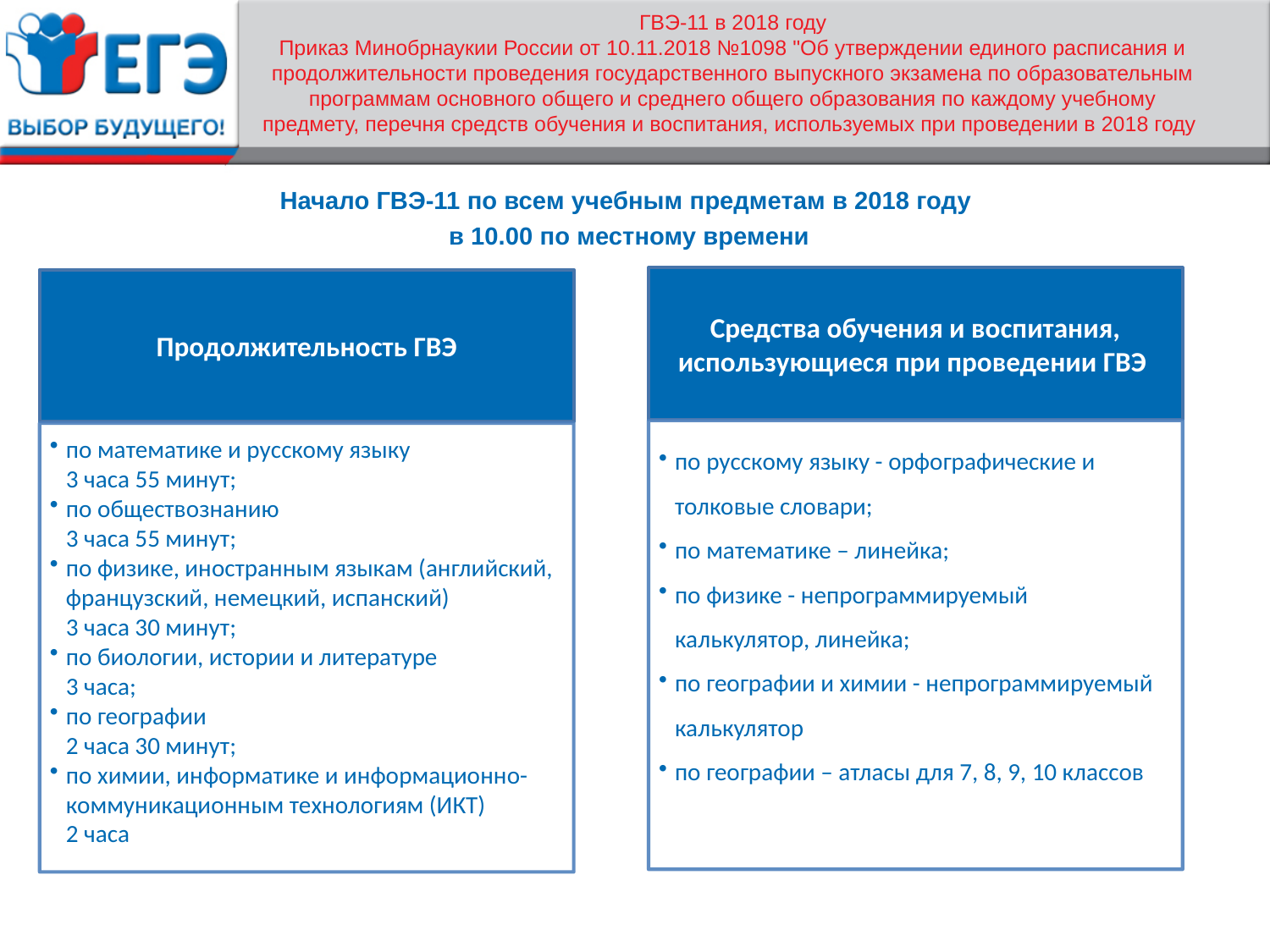

# ГВЭ-11 в 2018 году Приказ Минобрнаукии России от 10.11.2018 №1098 "Об утверждении единого расписания и продолжительности проведения государственного выпускного экзамена по образовательным программам основного общего и среднего общего образования по каждому учебному предмету, перечня средств обучения и воспитания, используемых при проведении в 2018 году
Начало ГВЭ-11 по всем учебным предметам в 2018 году
в 10.00 по местному времени
Продолжительность ГВЭ
по математике и русскому языку
3 часа 55 минут;
по обществознанию
3 часа 55 минут;
по физике, иностранным языкам (английский, французский, немецкий, испанский)
3 часа 30 минут;
по биологии, истории и литературе
3 часа;
по географии
2 часа 30 минут;
по химии, информатике и информационно-коммуникационным технологиям (ИКТ)
2 часа
Средства обучения и воспитания, использующиеся при проведении ГВЭ
по русскому языку - орфографические и толковые словари;
по математике – линейка;
по физике - непрограммируемый калькулятор, линейка;
по географии и химии - непрограммируемый калькулятор
по географии – атласы для 7, 8, 9, 10 классов